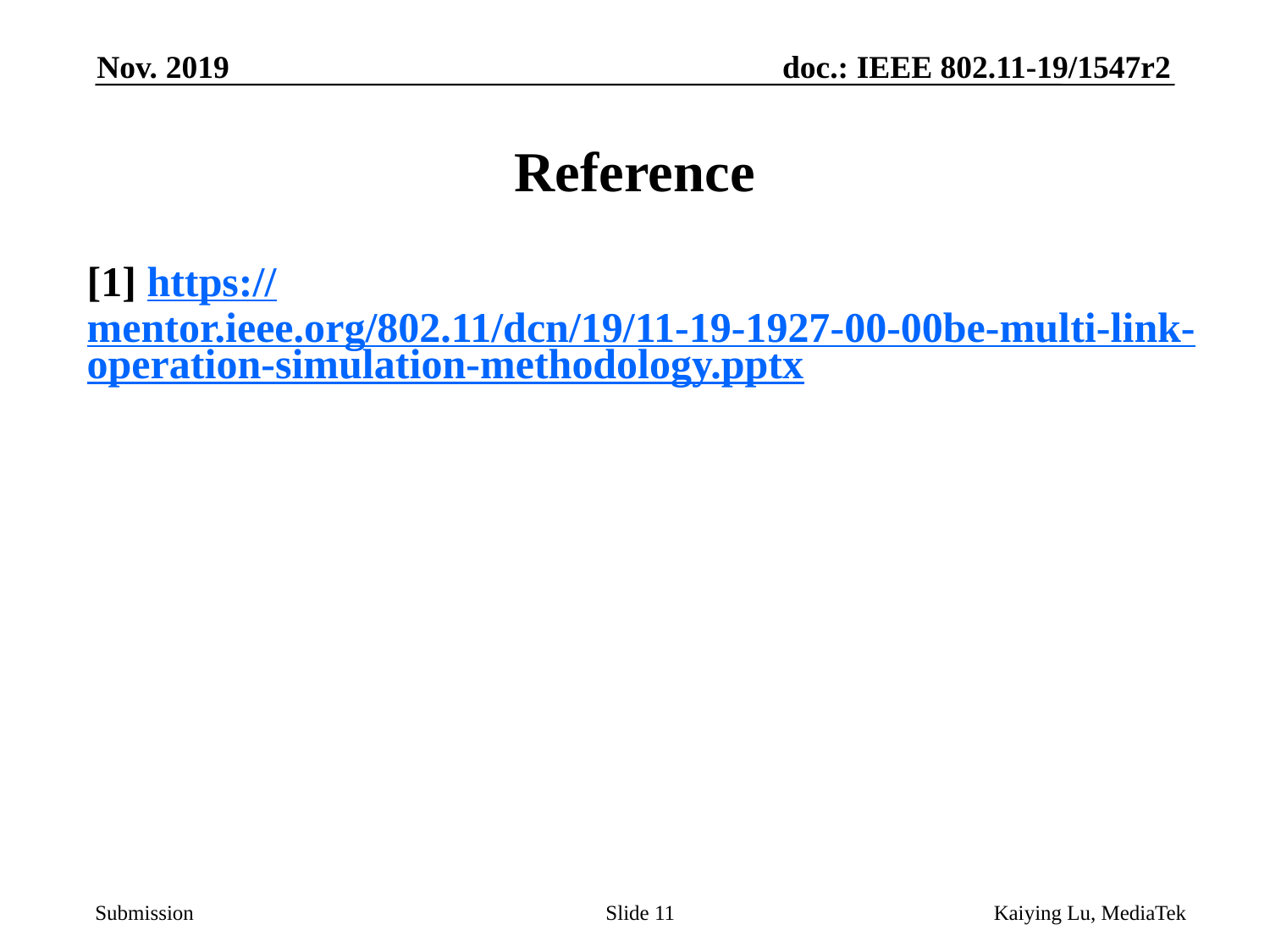

Nov. 2019
# Reference
[1] https://mentor.ieee.org/802.11/dcn/19/11-19-1927-00-00be-multi-link-operation-simulation-methodology.pptx

Slide 11
Kaiying Lu, MediaTek